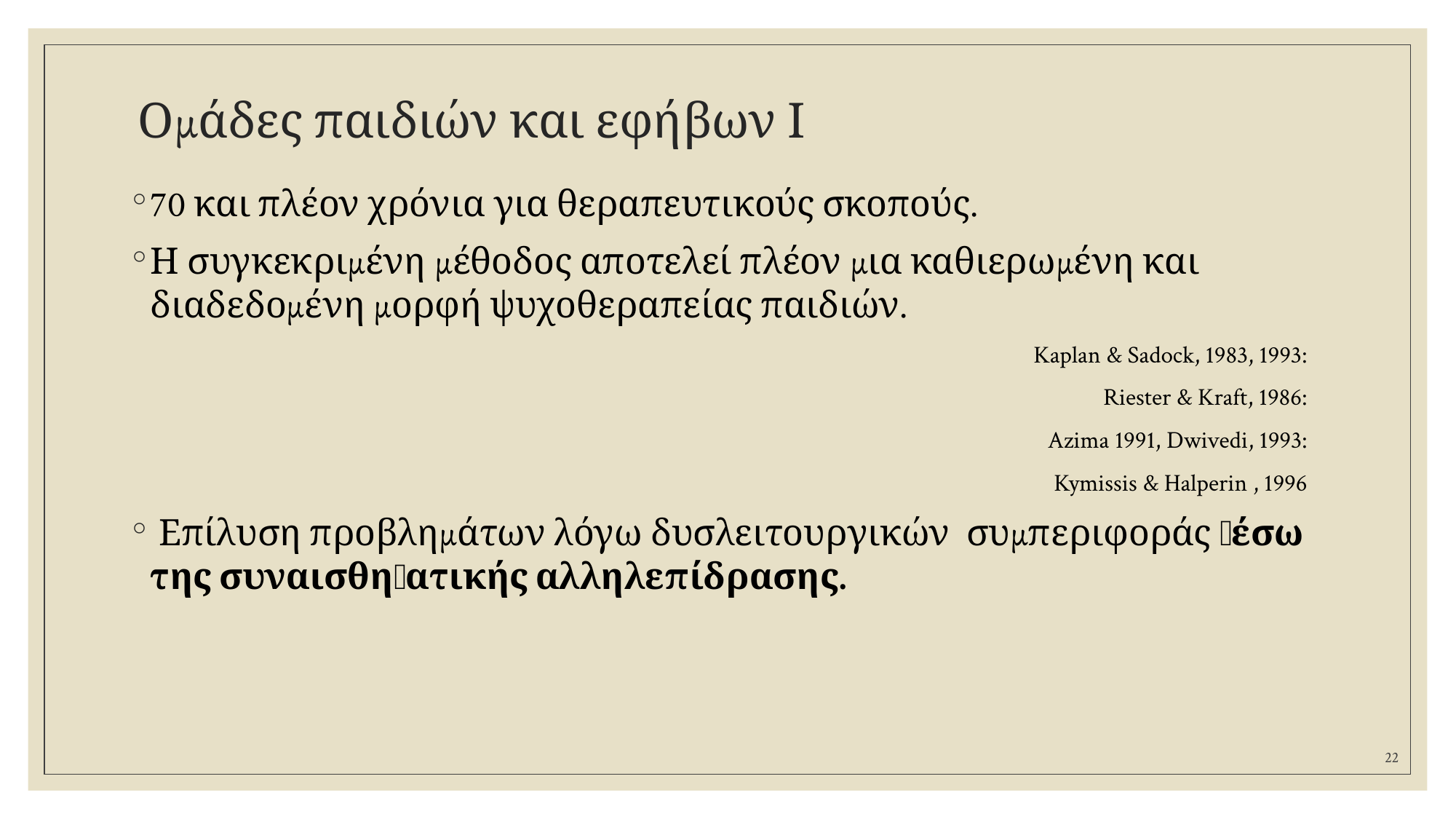

# Ομάδες παιδιών και εφήβων Ι
70 και πλέον χρόνια για θεραπευτικούς σκοπούς.
Η συγκεκριμένη μέθοδος αποτελεί πλέον μια καθιερωμένη και διαδεδομένη μορφή ψυχοθεραπείας παιδιών.
Kaplan & Sadock, 1983, 1993:
Riester & Kraft, 1986:
Azima 1991, Dwivedi, 1993:
Kymissis & Halperin , 1996
 Επίλυση προβλημάτων λόγω δυσλειτουργικών  συμπεριφοράς μέσω της συναισθηματικής αλληλεπίδρασης.
22